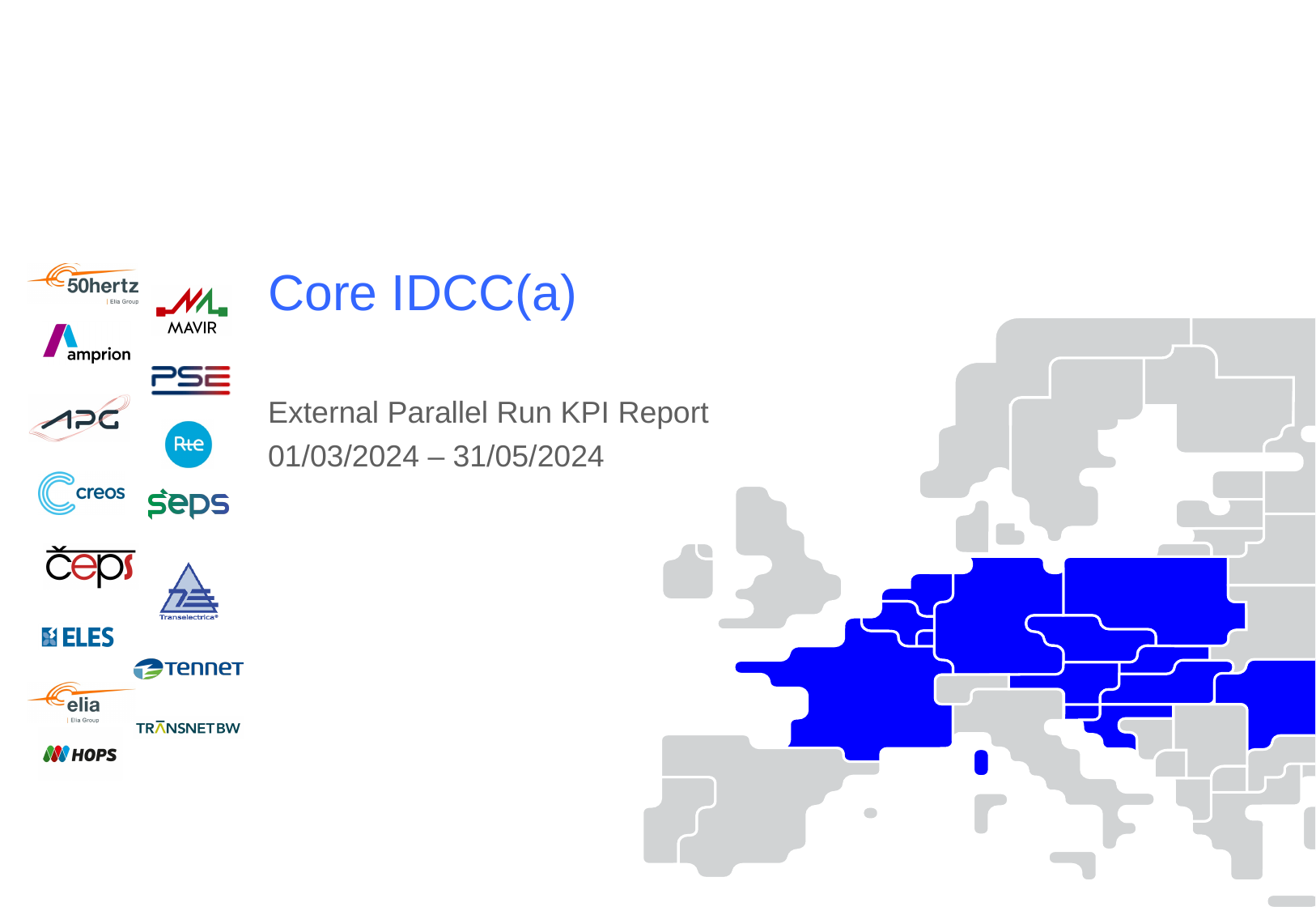

Core IDCC(a)
External Parallel Run KPI Report
01/03/2024 – 31/05/2024